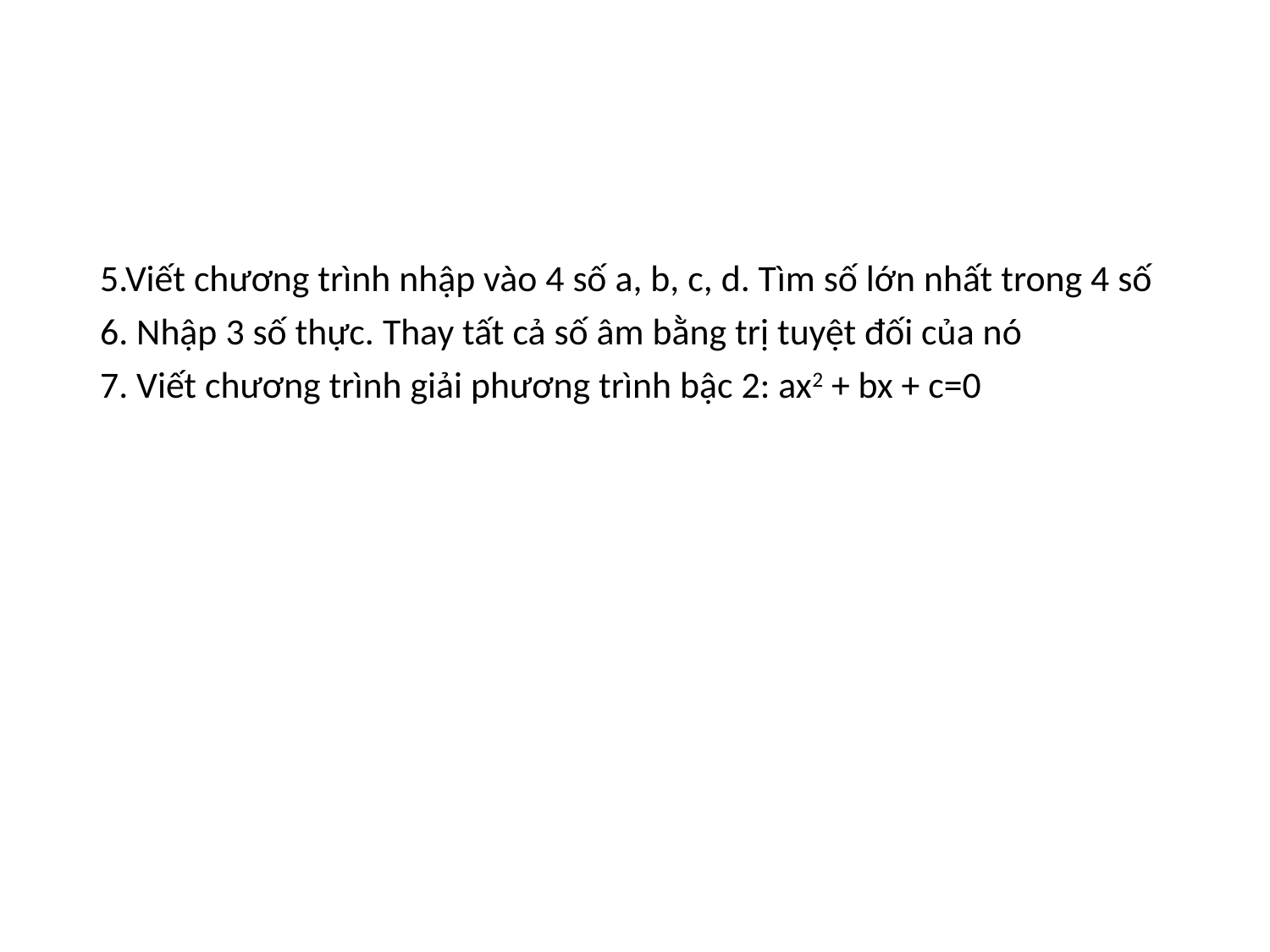

#
5.Viết chương trình nhập vào 4 số a, b, c, d. Tìm số lớn nhất trong 4 số
6. Nhập 3 số thực. Thay tất cả số âm bằng trị tuyệt đối của nó
7. Viết chương trình giải phương trình bậc 2: ax2 + bx + c=0